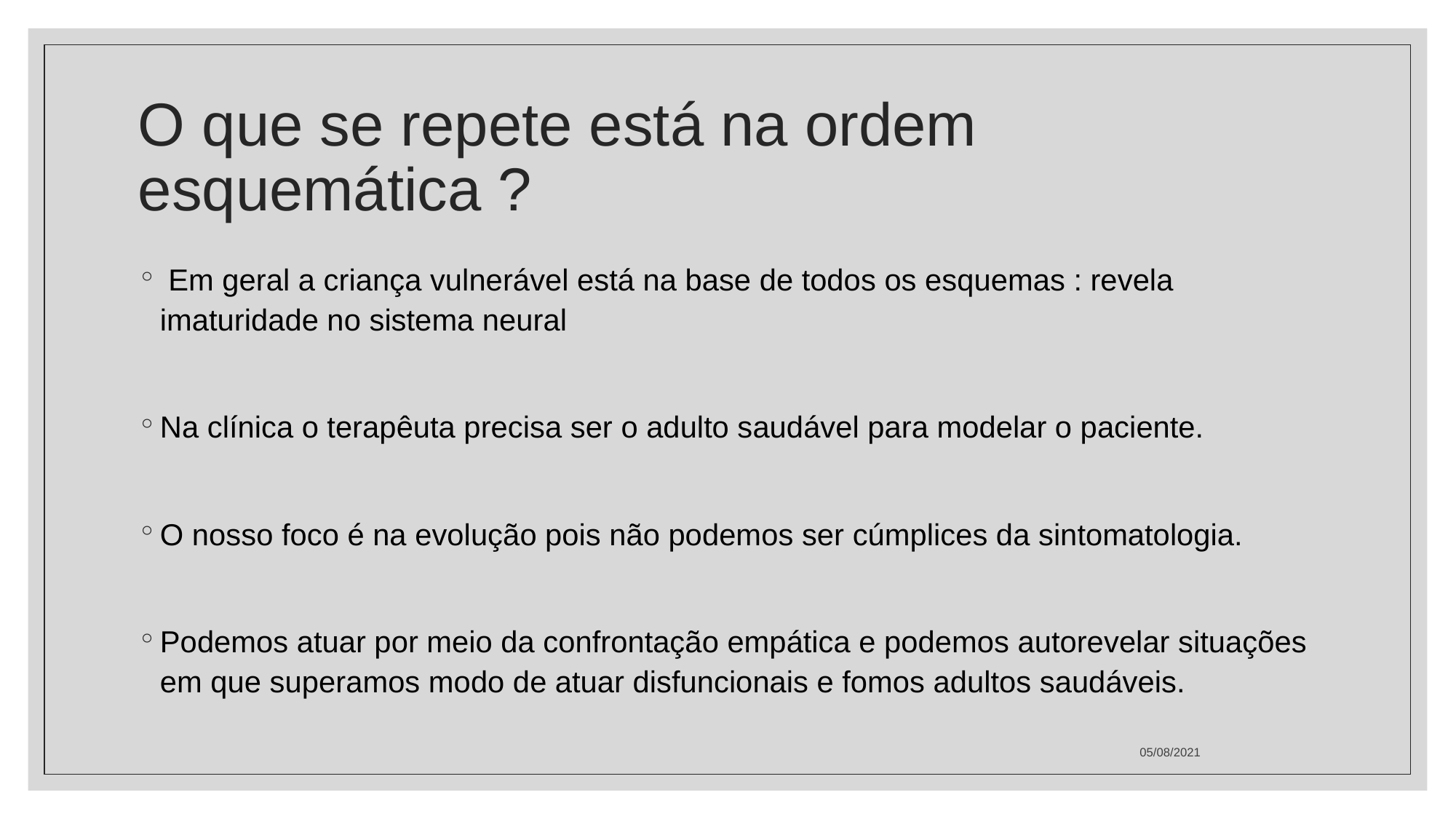

# O que se repete está na ordem esquemática ?
 Em geral a criança vulnerável está na base de todos os esquemas : revela imaturidade no sistema neural

Na clínica o terapêuta precisa ser o adulto saudável para modelar o paciente.

O nosso foco é na evolução pois não podemos ser cúmplices da sintomatologia.

Podemos atuar por meio da confrontação empática e podemos autorevelar situações em que superamos modo de atuar disfuncionais e fomos adultos saudáveis.
05/08/2021